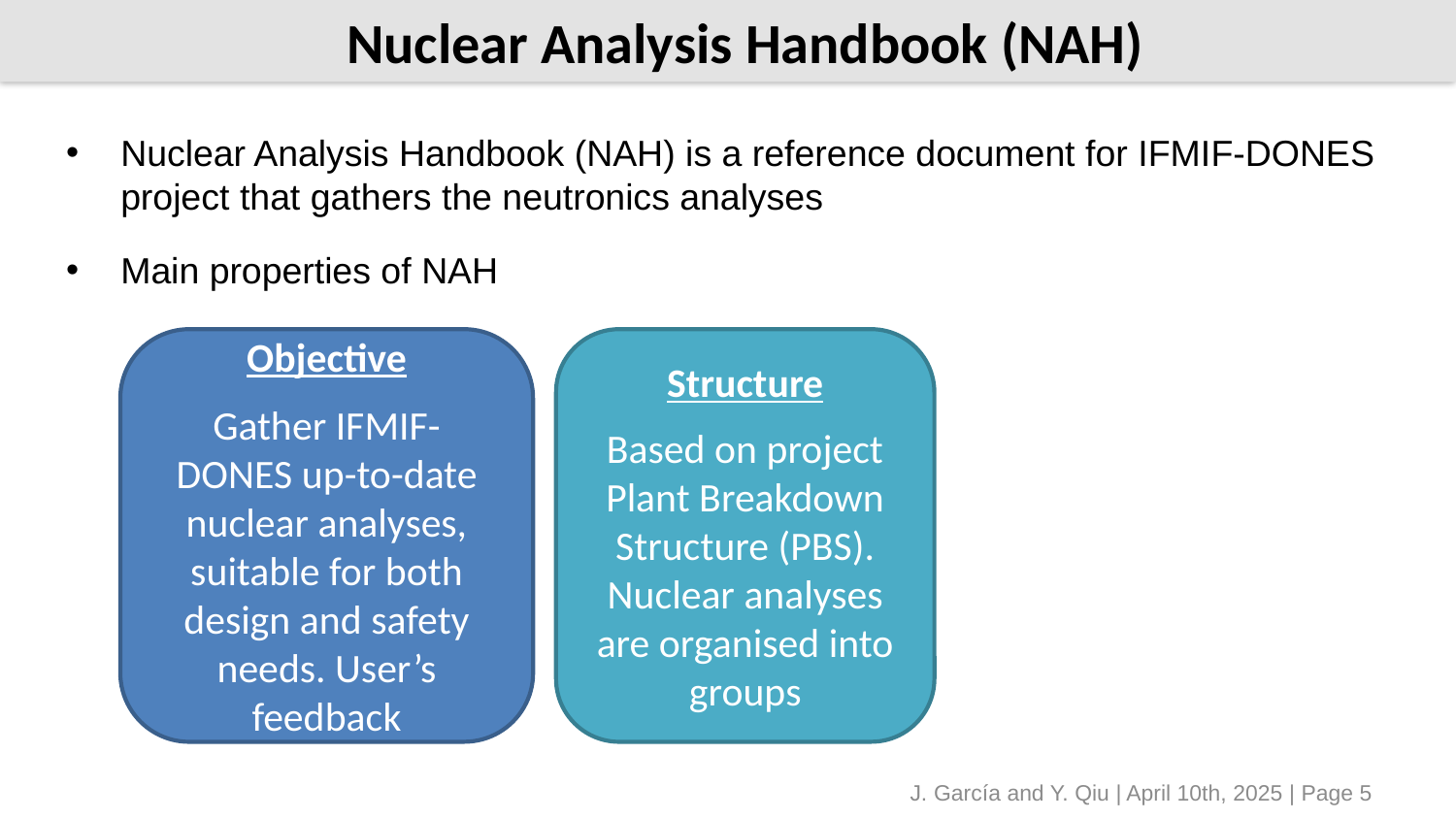

# Nuclear Analysis Handbook (NAH)
Nuclear Analysis Handbook (NAH) is a reference document for IFMIF-DONES project that gathers the neutronics analyses

Main properties of NAH
Objective

Gather IFMIF-DONES up-to-date nuclear analyses, suitable for both design and safety needs. User’s feedback
Structure

Based on project Plant Breakdown Structure (PBS). Nuclear analyses are organised into groups
J. García and Y. Qiu | April 10th, 2025 | Page 5